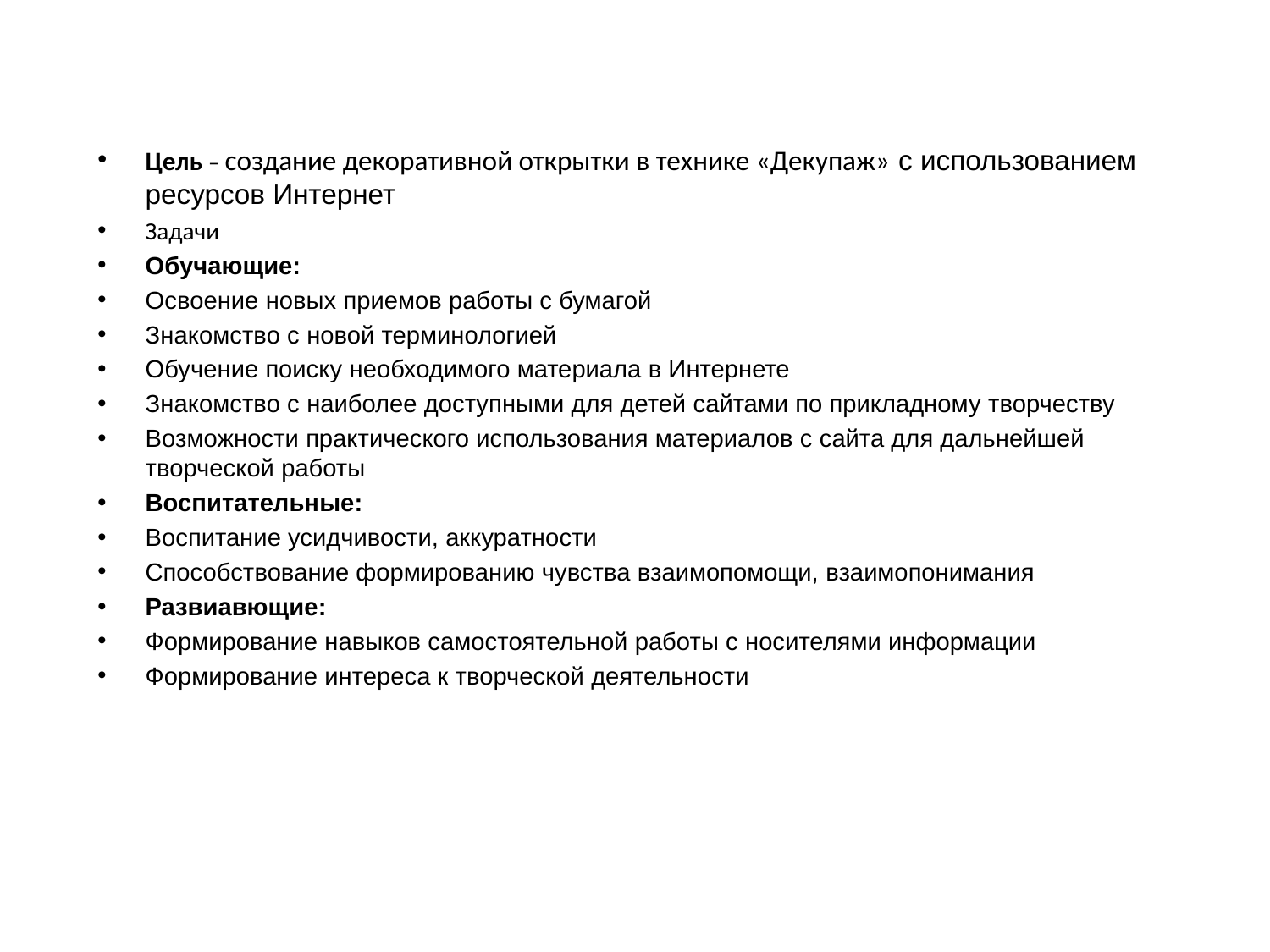

Цель – создание декоративной открытки в технике «Декупаж» с использованием ресурсов Интернет
Задачи
Обучающие:
Освоение новых приемов работы с бумагой
Знакомство с новой терминологией
Обучение поиску необходимого материала в Интернете
Знакомство с наиболее доступными для детей сайтами по прикладному творчеству
Возможности практического использования материалов с сайта для дальнейшей творческой работы
Воспитательные:
Воспитание усидчивости, аккуратности
Способствование формированию чувства взаимопомощи, взаимопонимания
Развиавющие:
Формирование навыков самостоятельной работы с носителями информации
Формирование интереса к творческой деятельности